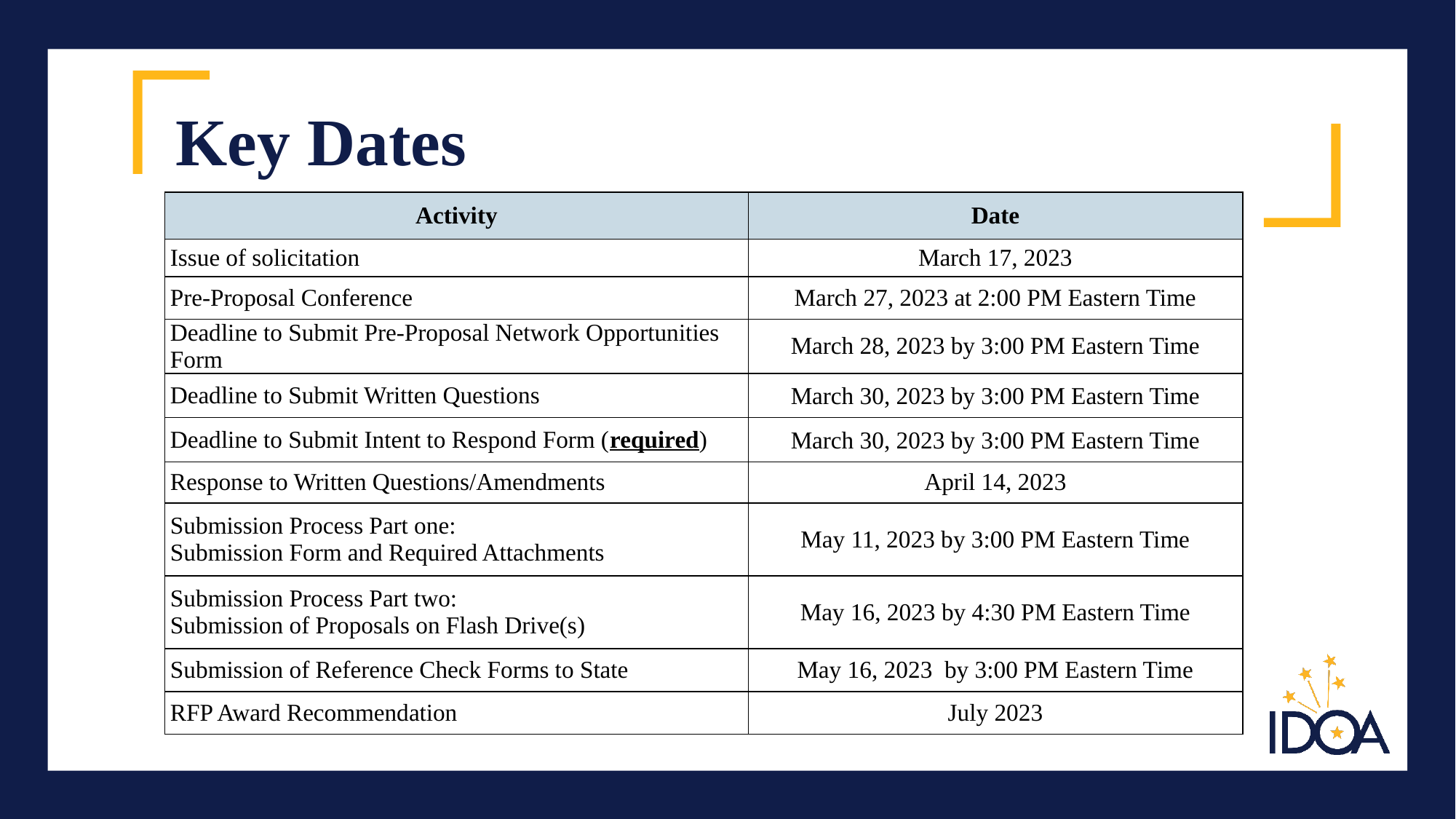

# Key Dates
| Activity | Date |
| --- | --- |
| Issue of solicitation | March 17, 2023 |
| Pre-Proposal Conference | March 27, 2023 at 2:00 PM Eastern Time |
| Deadline to Submit Pre-Proposal Network Opportunities Form | March 28, 2023 by 3:00 PM Eastern Time |
| Deadline to Submit Written Questions | March 30, 2023 by 3:00 PM Eastern Time |
| Deadline to Submit Intent to Respond Form (required) | March 30, 2023 by 3:00 PM Eastern Time |
| Response to Written Questions/Amendments | April 14, 2023 |
| Submission Process Part one: Submission Form and Required Attachments | May 11, 2023 by 3:00 PM Eastern Time |
| Submission Process Part two: Submission of Proposals on Flash Drive(s) | May 16, 2023 by 4:30 PM Eastern Time |
| Submission of Reference Check Forms to State | May 16, 2023 by 3:00 PM Eastern Time |
| RFP Award Recommendation | July 2023 |